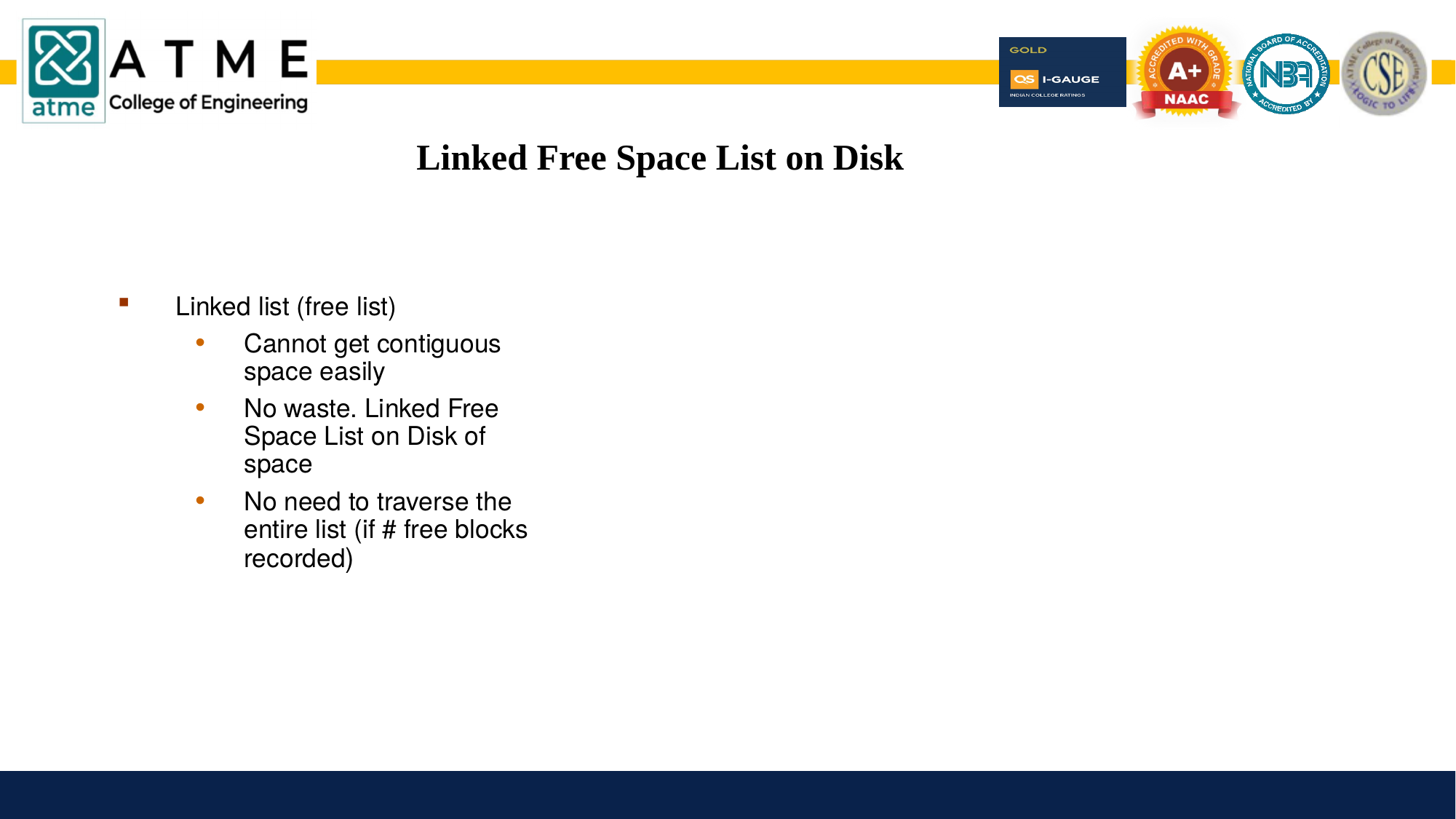

# Linked Free Space List on Disk

Linked list (free list)
Cannot get contiguous space easily
No waste. Linked Free Space List on Disk of space
No need to traverse the entire list (if # free blocks recorded)